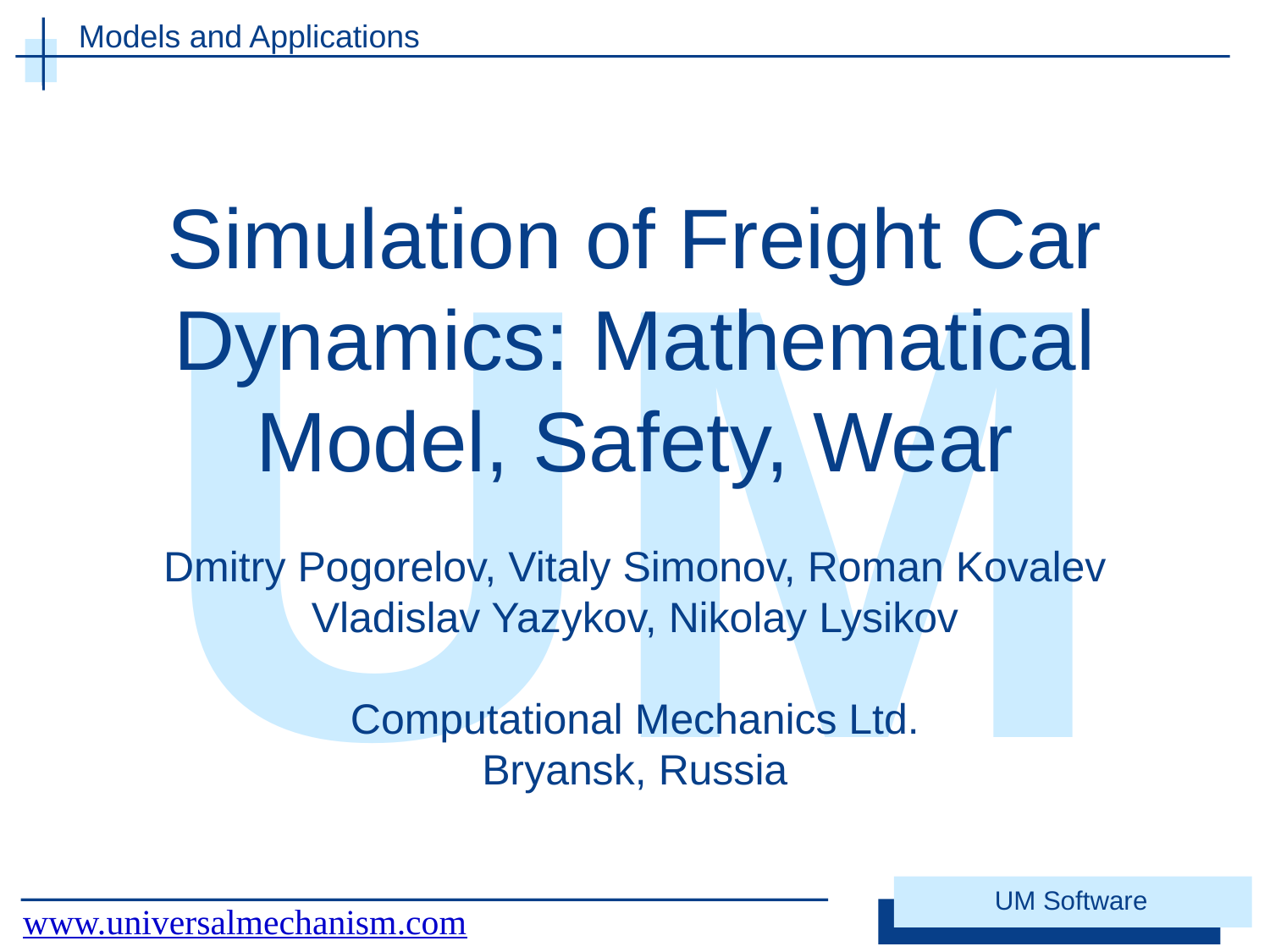

# Models and Applications

Simulation of Freight Car Dynamics: Mathematical Model, Safety, Wear

Dmitry Pogorelov, Vitaly Simonov, Roman Kovalev
Vladislav Yazykov, Nikolay Lysikov

Computational Mechanics Ltd.
Bryansk, Russia

UM